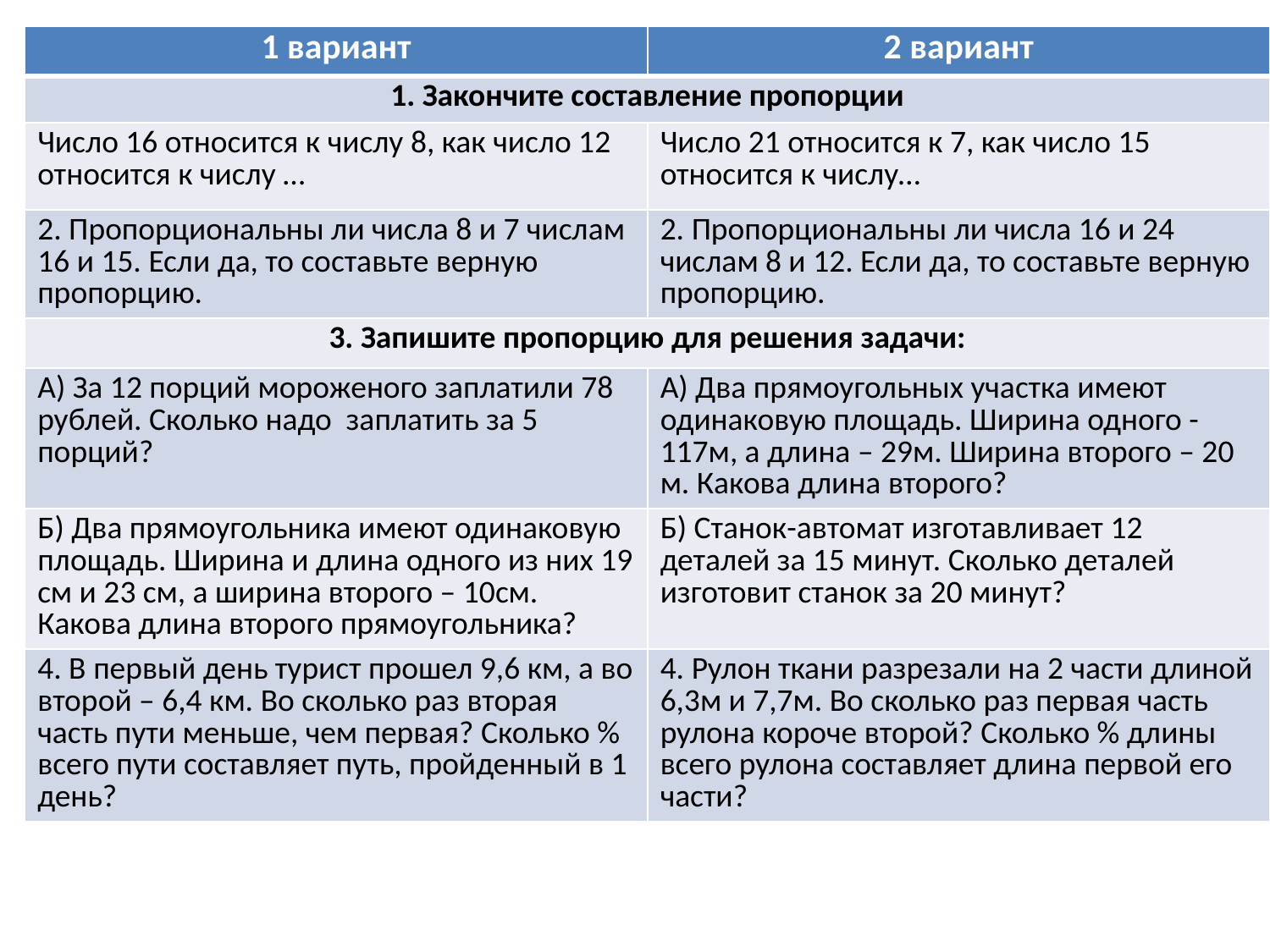

| 1 вариант | 2 вариант |
| --- | --- |
| 1. Закончите составление пропорции |  |
| Число 16 относится к числу 8, как число 12 относится к числу … | Число 21 относится к 7, как число 15 относится к числу… |
| 2. Пропорциональны ли числа 8 и 7 числам 16 и 15. Если да, то составьте верную пропорцию. | 2. Пропорциональны ли числа 16 и 24 числам 8 и 12. Если да, то составьте верную пропорцию. |
| 3. Запишите пропорцию для решения задачи: |  |
| А) За 12 порций мороженого заплатили 78 рублей. Сколько надо заплатить за 5 порций? | А) Два прямоугольных участка имеют одинаковую площадь. Ширина одного -117м, а длина – 29м. Ширина второго – 20 м. Какова длина второго? |
| Б) Два прямоугольника имеют одинаковую площадь. Ширина и длина одного из них 19 см и 23 см, а ширина второго – 10см. Какова длина второго прямоугольника? | Б) Станок-автомат изготавливает 12 деталей за 15 минут. Сколько деталей изготовит станок за 20 минут? |
| 4. В первый день турист прошел 9,6 км, а во второй – 6,4 км. Во сколько раз вторая часть пути меньше, чем первая? Сколько % всего пути составляет путь, пройденный в 1 день? | 4. Рулон ткани разрезали на 2 части длиной 6,3м и 7,7м. Во сколько раз первая часть рулона короче второй? Сколько % длины всего рулона составляет длина первой его части? |